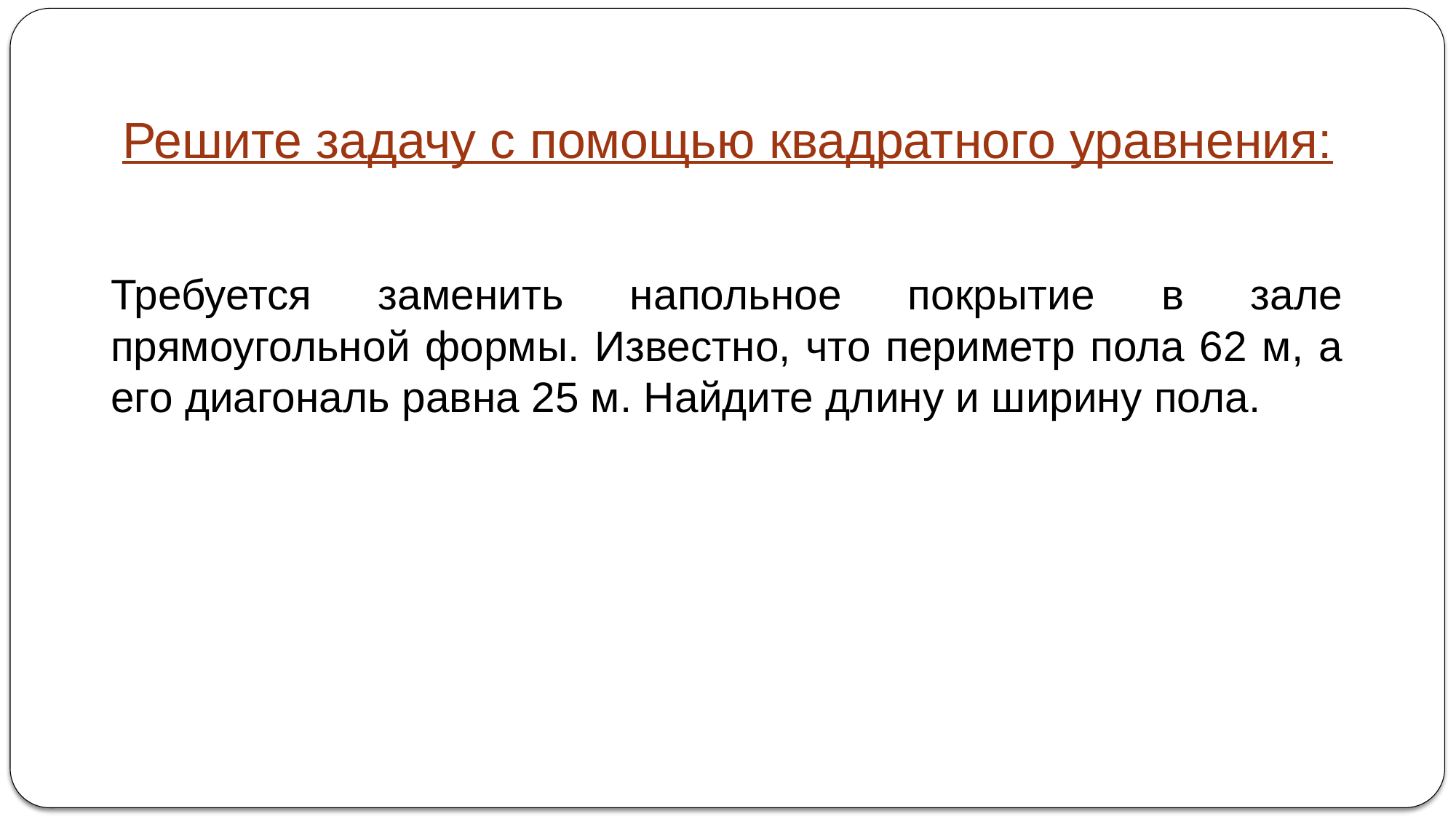

# Решите задачу с помощью квадратного уравнения:
Требуется заменить напольное покрытие в зале прямоугольной формы. Известно, что периметр пола 62 м, а его диагональ равна 25 м. Найдите длину и ширину пола.